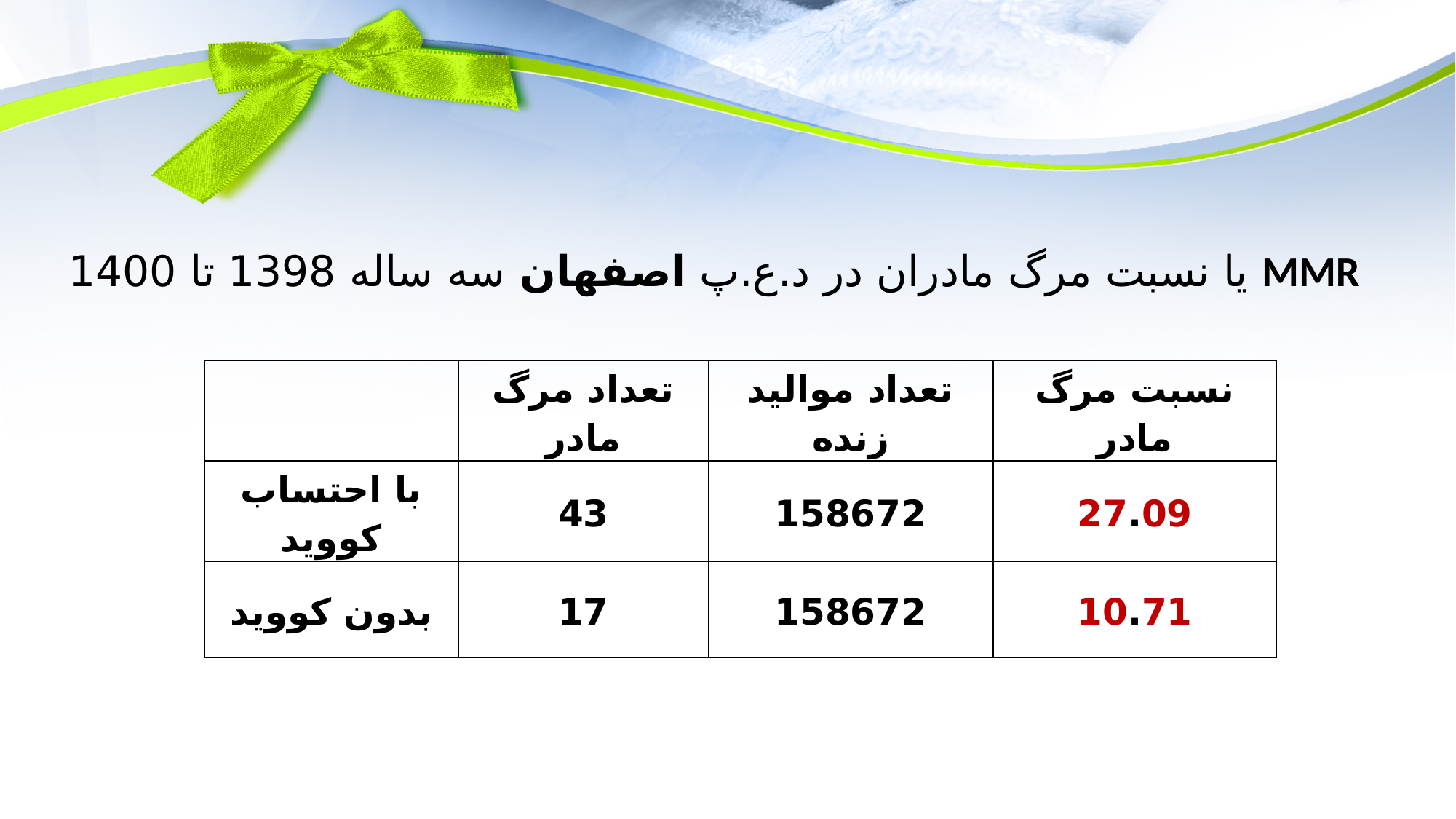

MMR یا نسبت مرگ مادران در د.ع.پ اصفهان سه ساله 1398 تا 1400
|  | تعداد مرگ مادر | تعداد موالید زنده | نسبت مرگ مادر |
| --- | --- | --- | --- |
| با احتساب کووید | 43 | 158672 | 27.09 |
| بدون کووید | 17 | 158672 | 10.71 |